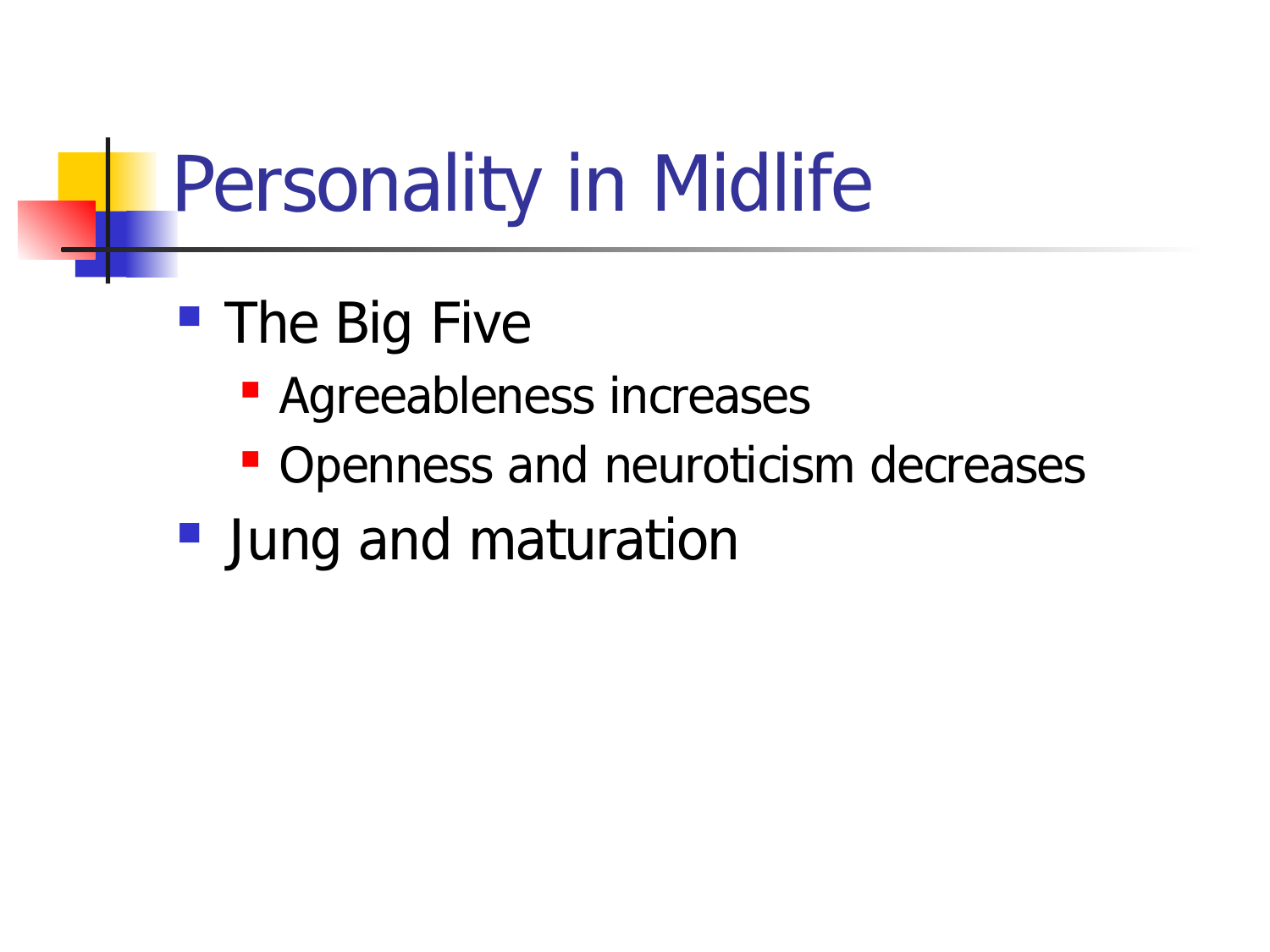

# Personality in Midlife
The Big Five
Agreeableness increases
Openness and neuroticism decreases
Jung and maturation